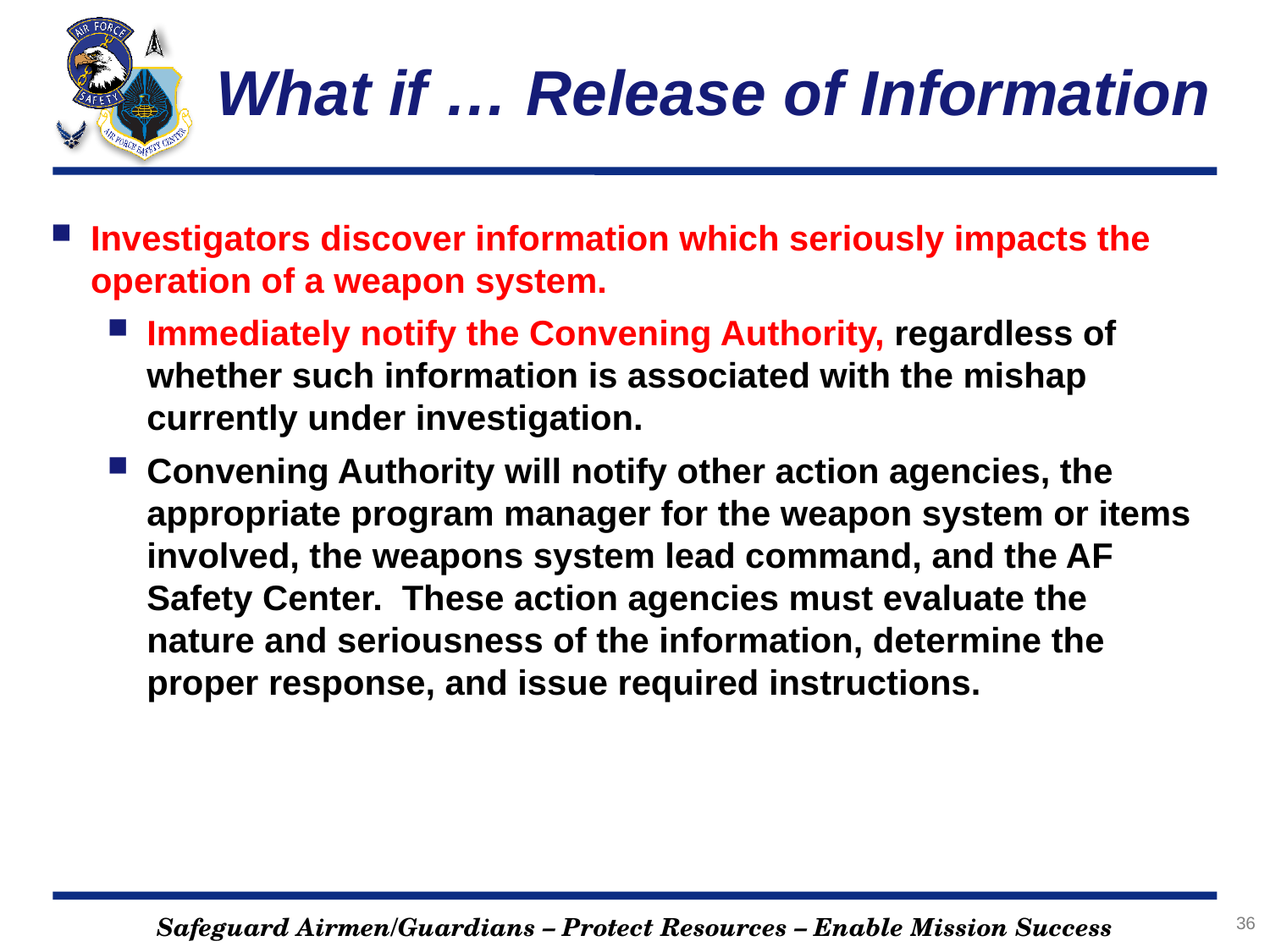

# What if … Release of Information
Investigators discover information which seriously impacts the operation of a weapon system.
Immediately notify the Convening Authority, regardless of whether such information is associated with the mishap currently under investigation.
Convening Authority will notify other action agencies, the appropriate program manager for the weapon system or items involved, the weapons system lead command, and the AF Safety Center.  These action agencies must evaluate the nature and seriousness of the information, determine the proper response, and issue required instructions.

36